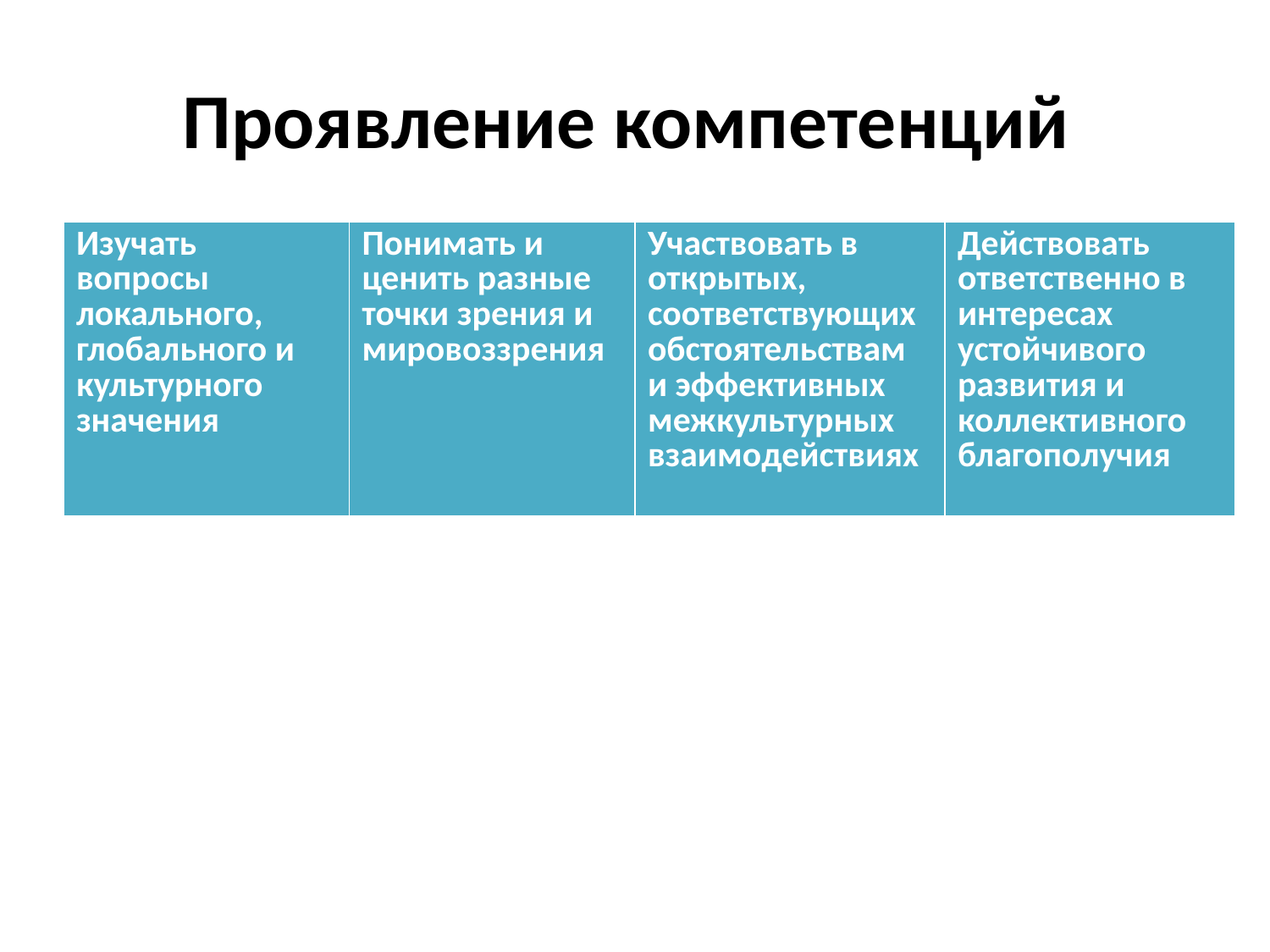

# Проявление компетенций
| Изучать вопросы локального, глобального и культурного значения | Понимать и ценить разные точки зрения и мировоззрения | Участвовать в открытых, соответствующих обстоятельствам и эффективных межкультурных взаимодействиях | Действовать ответственно в интересах устойчивого развития и коллективного благополучия |
| --- | --- | --- | --- |